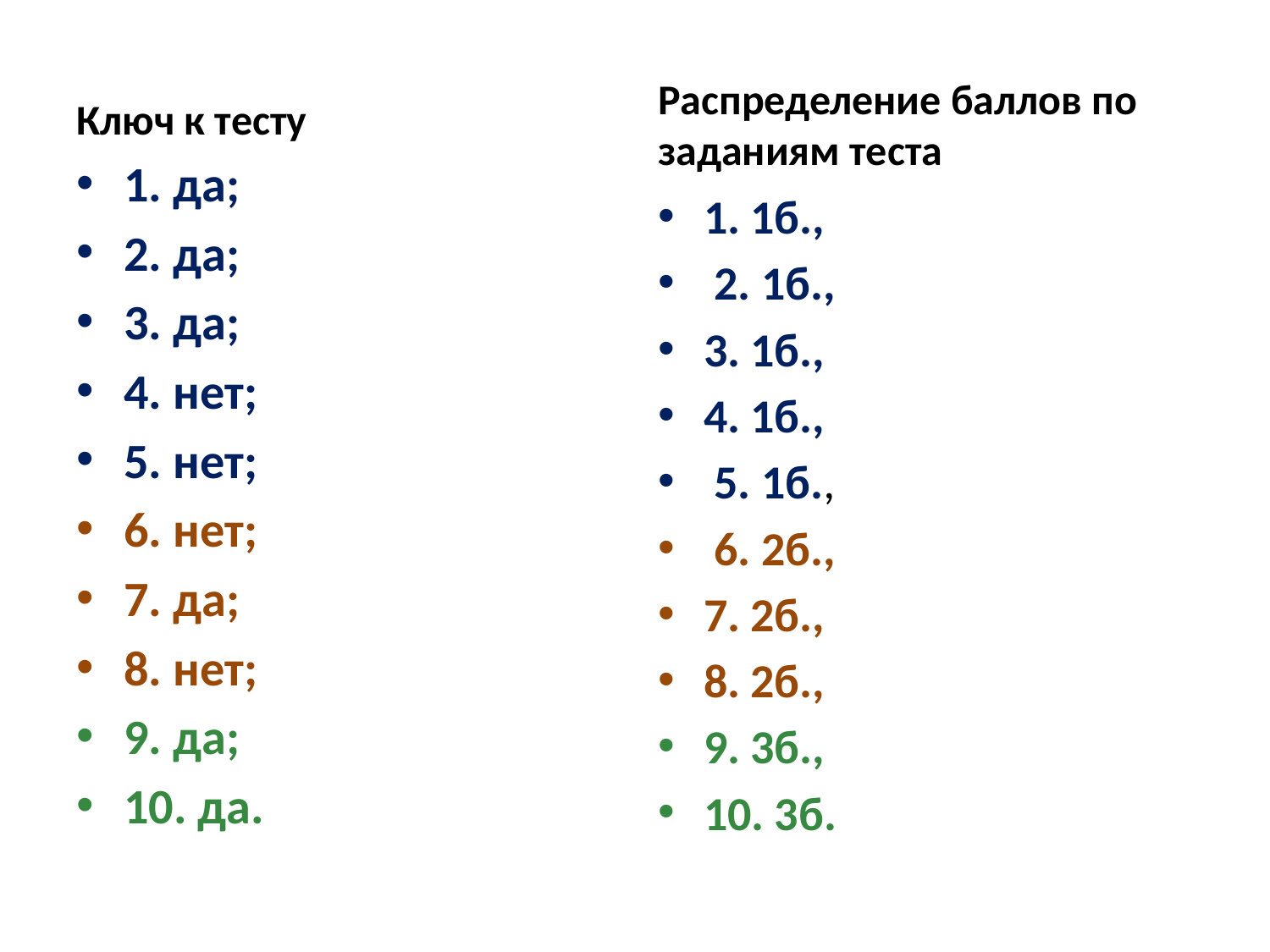

#
Распределение баллов по заданиям теста

Ключ к тесту

1. 1б.,
 2. 1б.,
3. 1б.,
4. 1б.,
 5. 1б.,
 6. 2б.,
7. 2б.,
8. 2б.,
9. 3б.,
10. 3б.

1. да;
2. да;
3. да;
4. нет;
5. нет;
6. нет;
7. да;
8. нет;
9. да;
10. да.